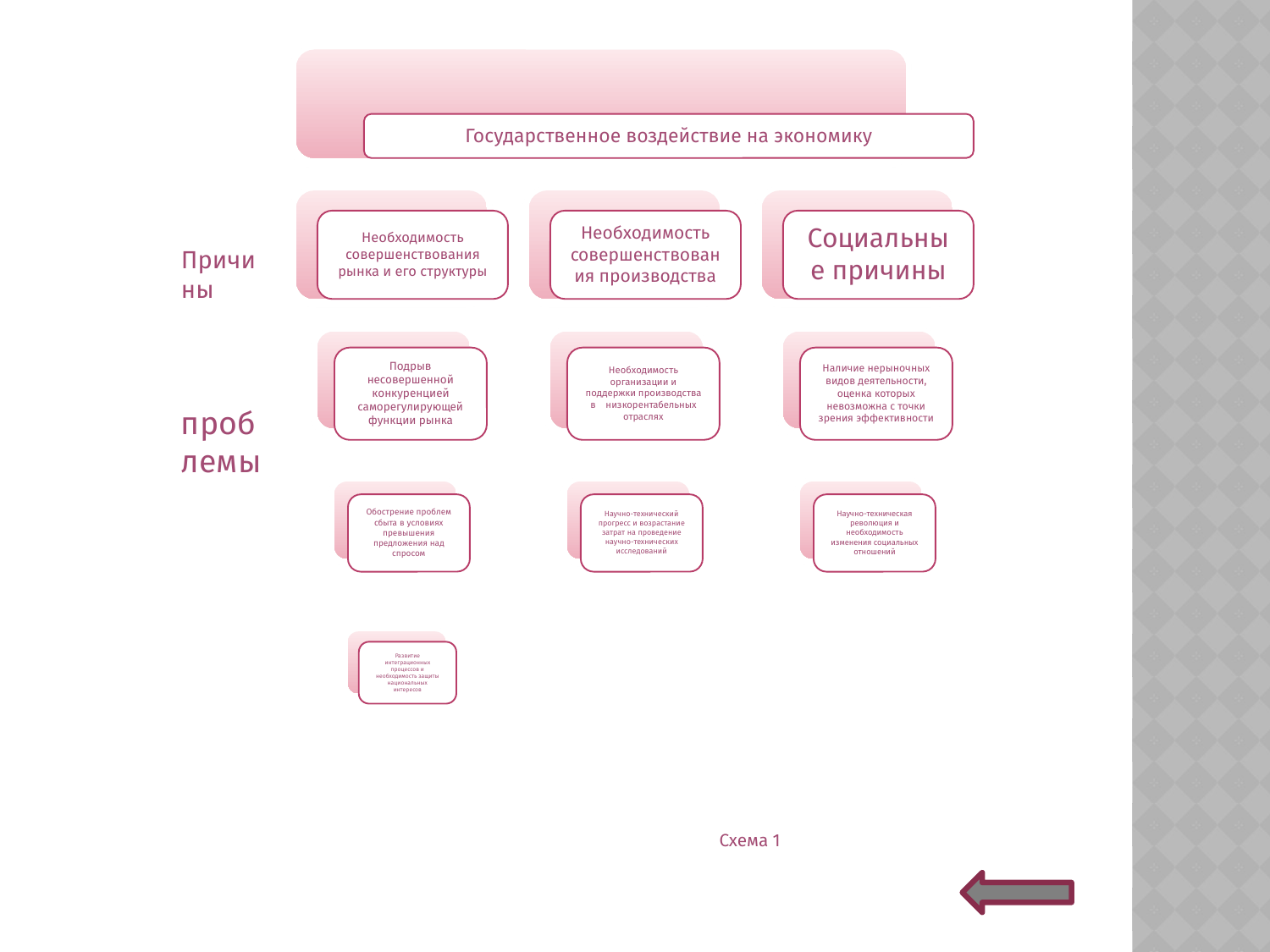

Государственное воздействие на экономику
Необходимость совершенствования рынка и его структуры
Подрыв несовершенной конкуренцией саморегулирующей функции рынка
Необходимость совершенствования производства
Необходимость организации и поддержки производства в    низкорентабельных отраслях
Социальные причины
Наличие нерыночных видов деятельности, оценка которых невозможна с точки зрения эффективности
Научно-техническая революция и необходимость изменения социальных отношений
Научно-технический прогресс и возрастание затрат на проведение научно-технических исследований
Обострение проблем сбыта в условиях превышения предложения над спросом
Развитие интеграционных процессов и необходимость защиты национальных интересов
Причины
проблемы
Схема 1